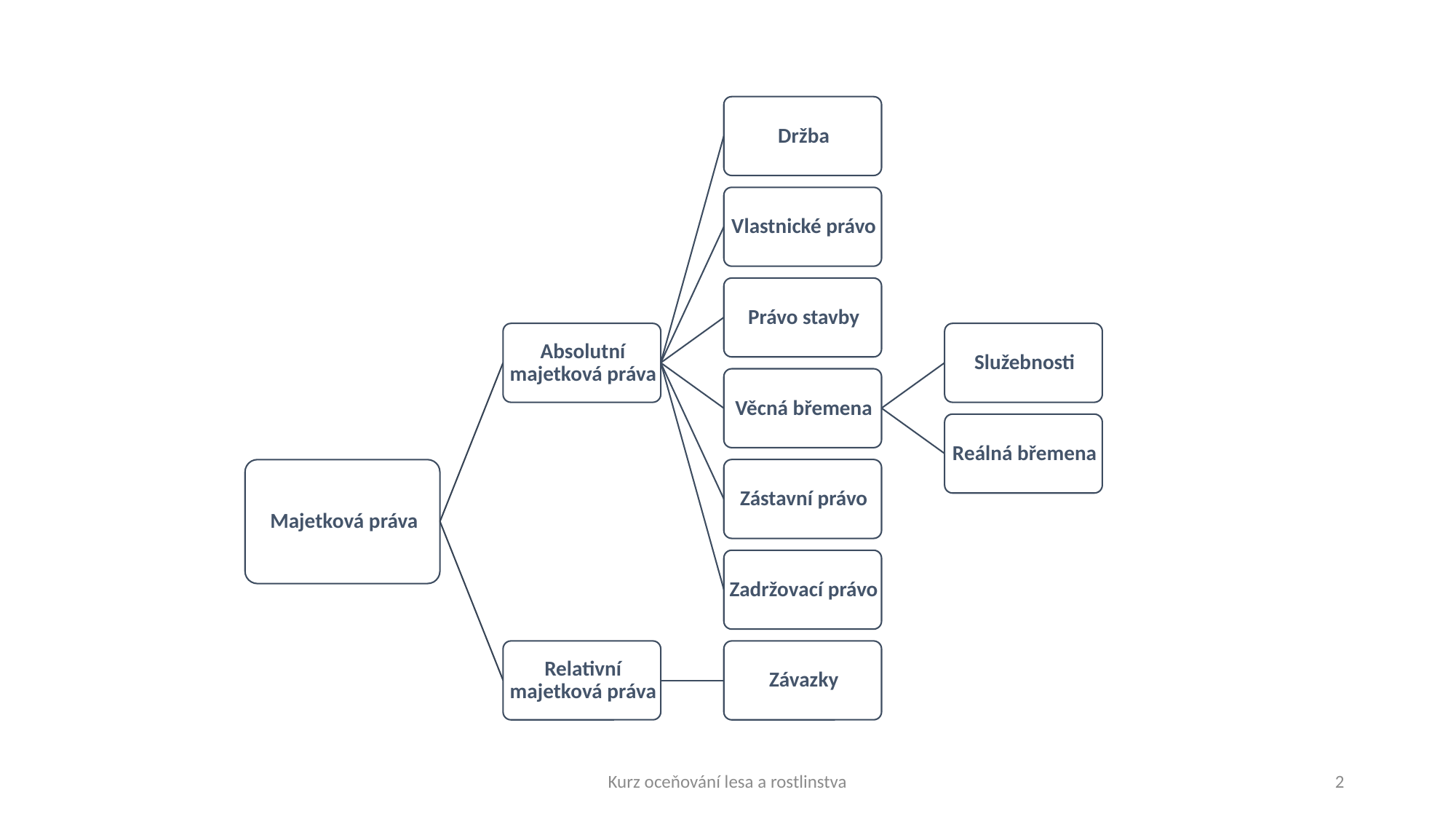

Majetková práva

Absolutní majetková práva

Držba

Vlastnické právo

Právo stavby

Věcná břemena

Služebnosti

Reálná břemena

Zástavní právo

Zadržovací právo

Relativní majetková práva

Závazky
Kurz oceňování lesa a rostlinstva
2